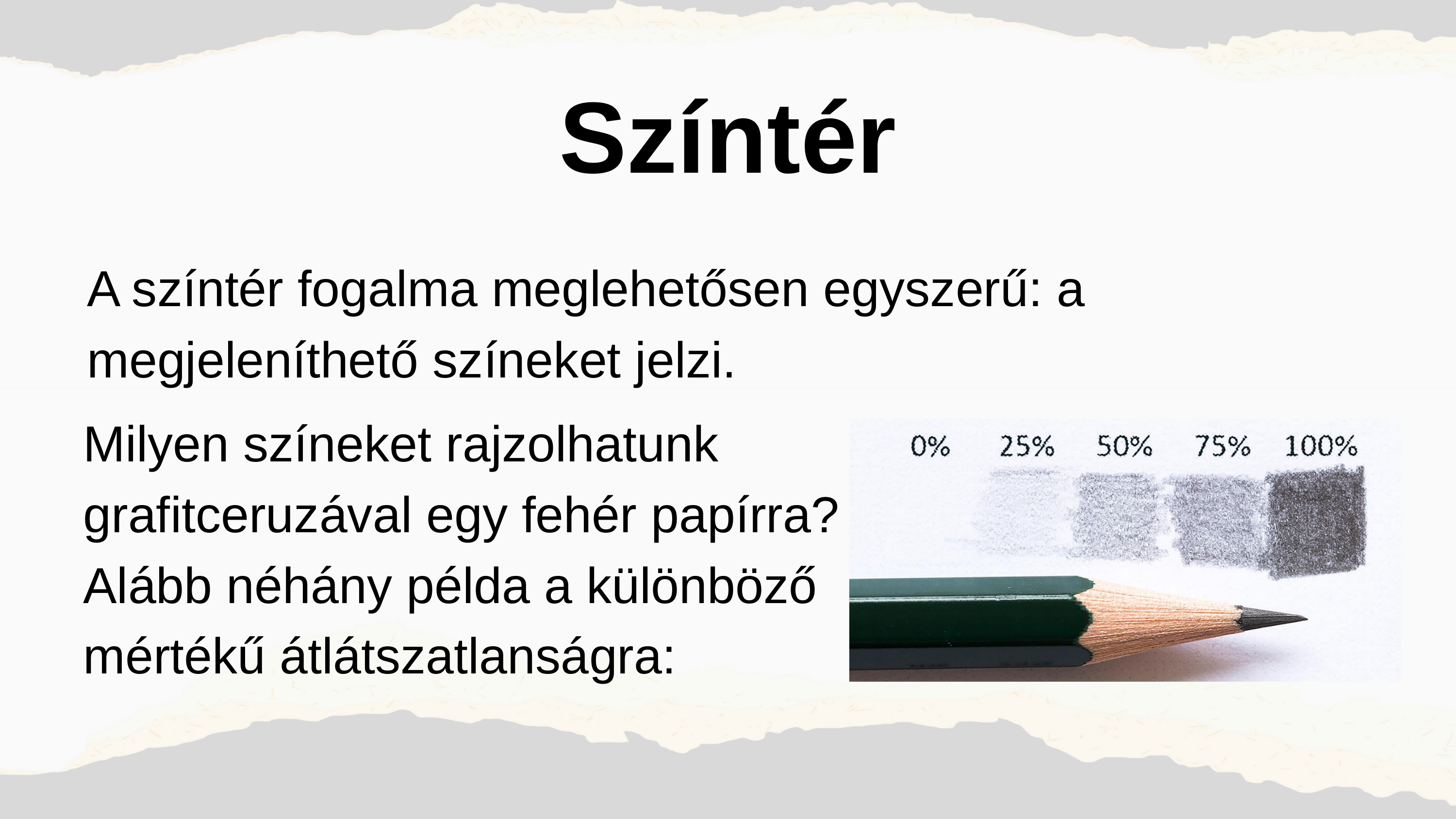

Színtér
A színtér fogalma meglehetősen egyszerű: a megjeleníthető színeket jelzi.
Milyen színeket rajzolhatunk grafitceruzával egy fehér papírra? Alább néhány példa a különböző mértékű átlátszatlanságra: